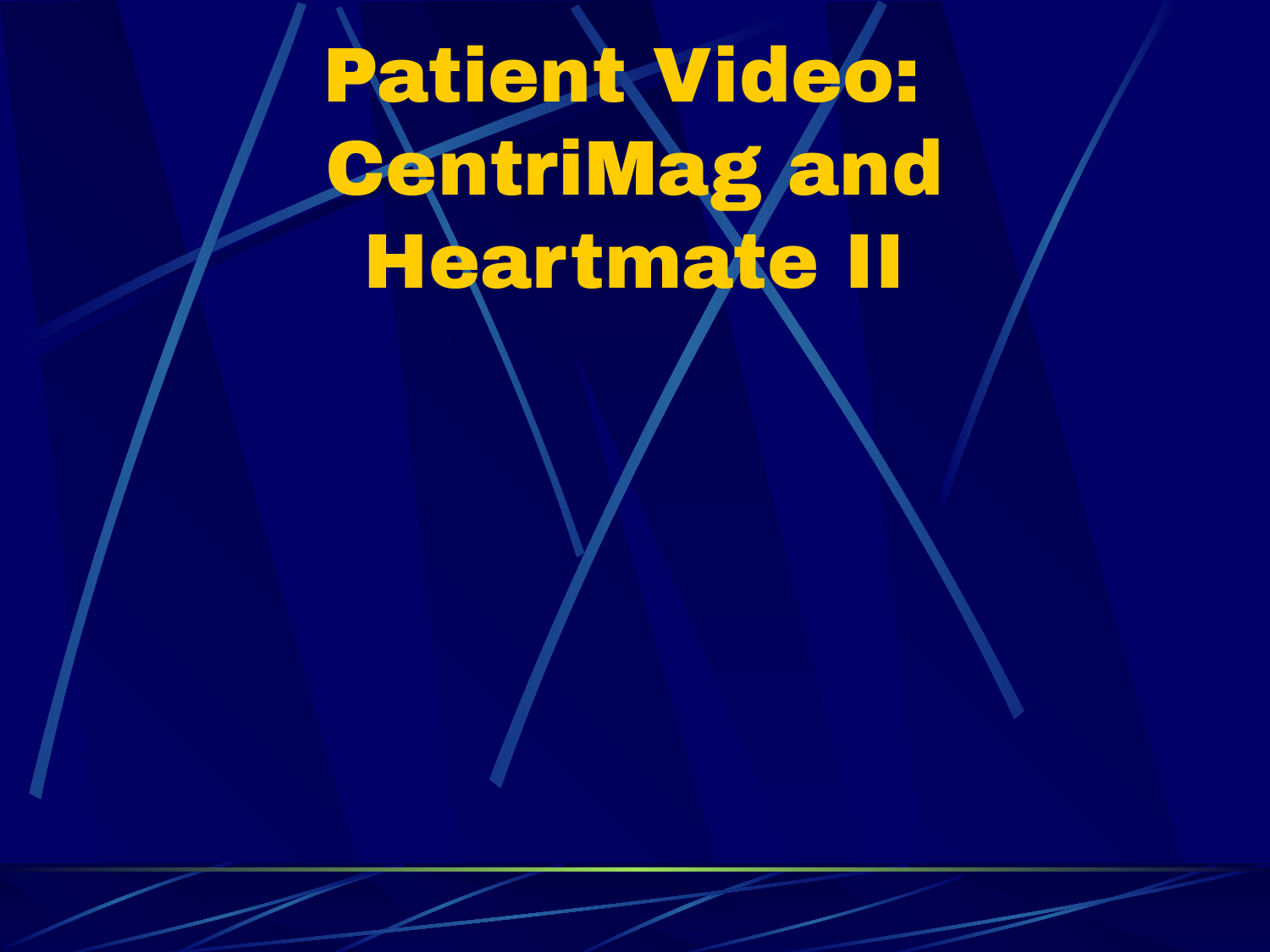

# Patient Video:  CentriMag and Heartmate II